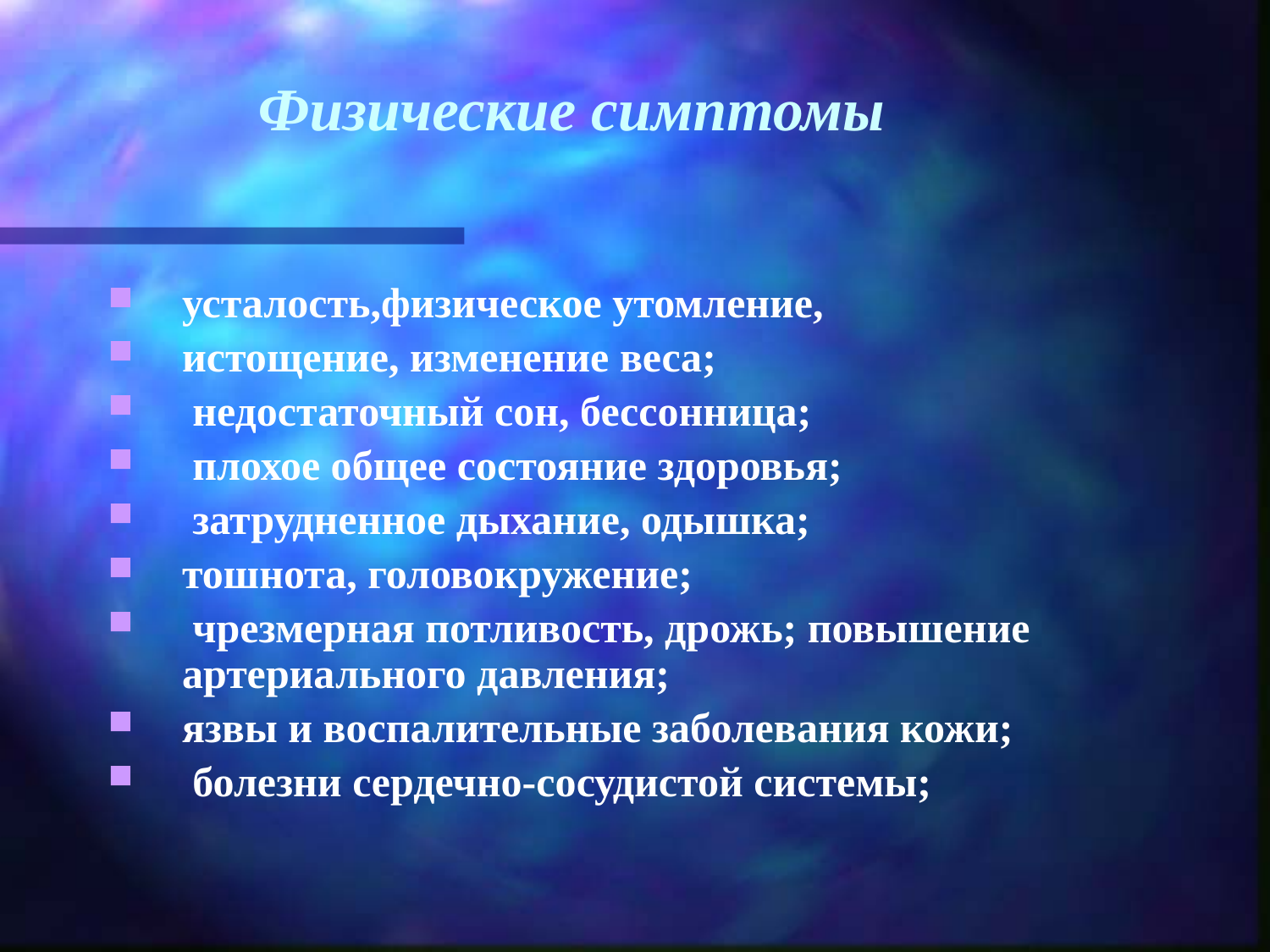

# Физические симптомы
усталость,физическое утомление,
истощение, изменение веса;
 недостаточный сон, бессонница;
 плохое общее состояние здоровья;
 затрудненное дыхание, одышка;
тошнота, головокружение;
 чрезмерная потливость, дрожь; повышение артериального давления;
язвы и воспалительные заболевания кожи;
 болезни сердечно-сосудистой системы;